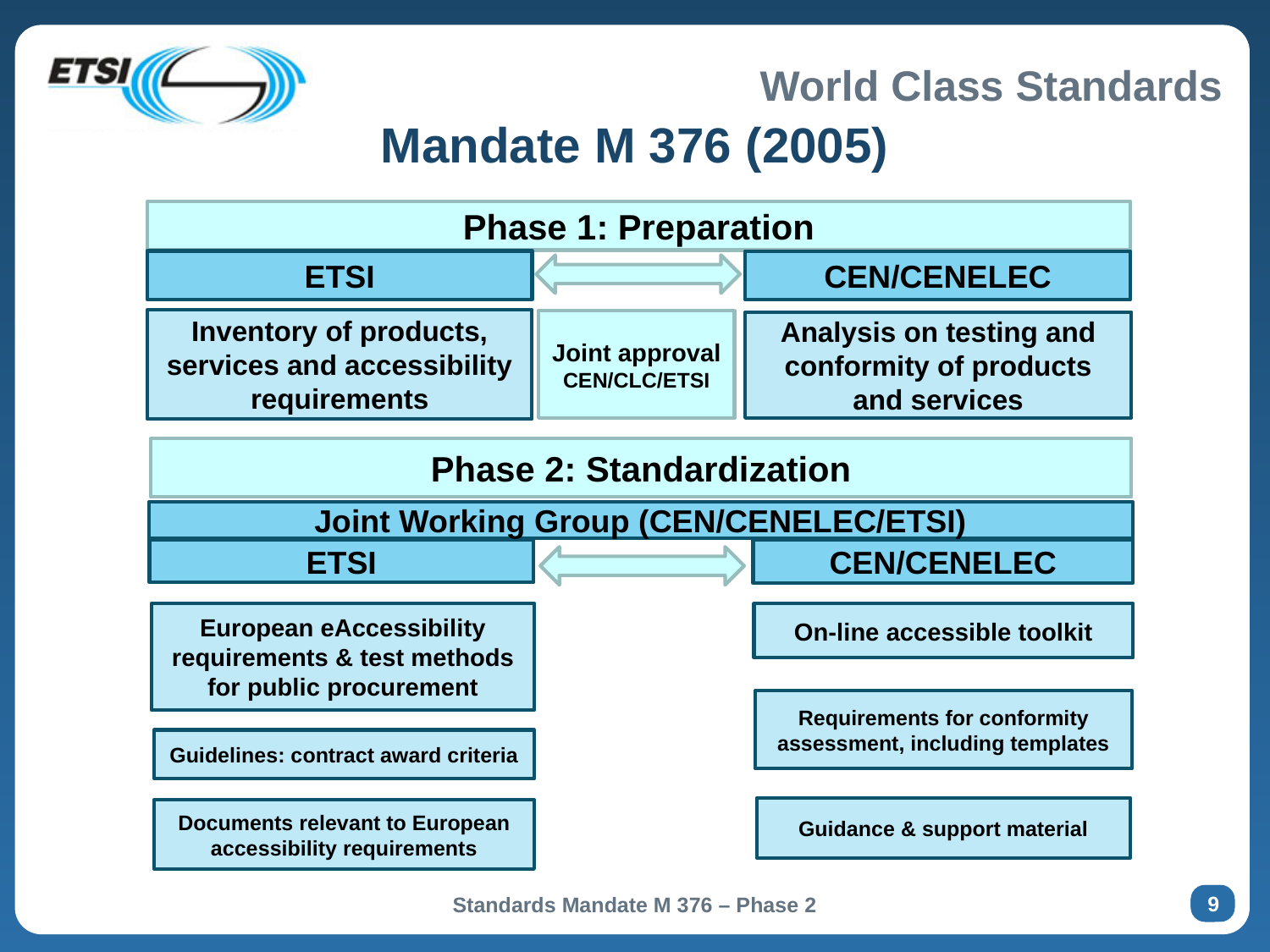

# Mandate M 376 (2005)
Phase 1: Preparation
ETSI
CEN/CENELEC

Inventory of products, services and accessibility requirements
Joint approval
CEN/CLC/ETSI
Analysis on testing and conformity of products and services
Phase 2: Standardization
Joint Working Group (CEN/CENELEC/ETSI)
CEN/CENELEC
ETSI

European eAccessibility requirements & test methods for public procurement
On-line accessible toolkit
Requirements for conformity assessment, including templates
Guidelines: contract award criteria
Guidance & support material
Documents relevant to European accessibility requirements
9
Standards Mandate M 376 – Phase 2